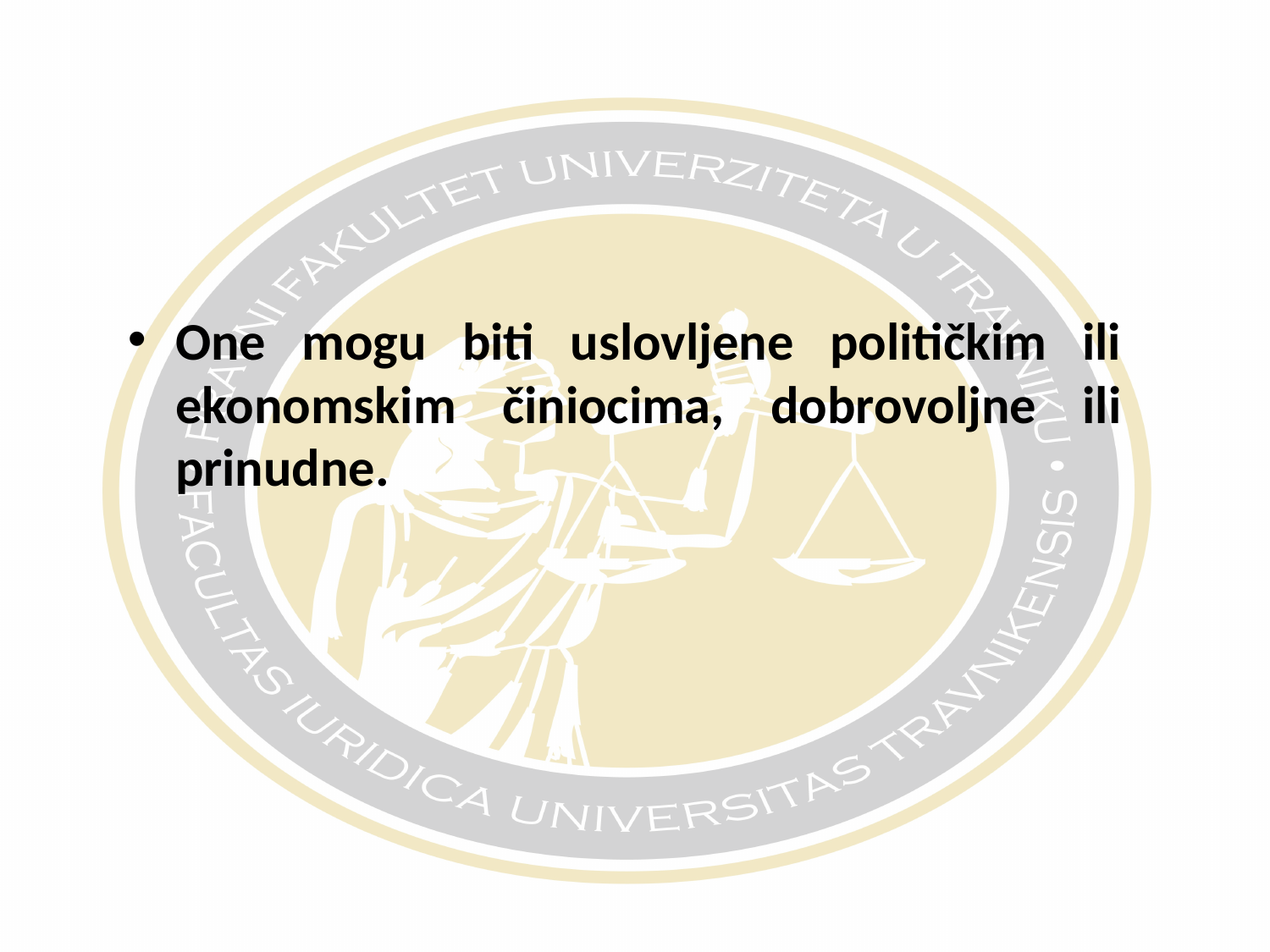

#

One mogu biti uslovljene političkim ili ekonomskim činiocima, dobrovoljne ili prinudne.